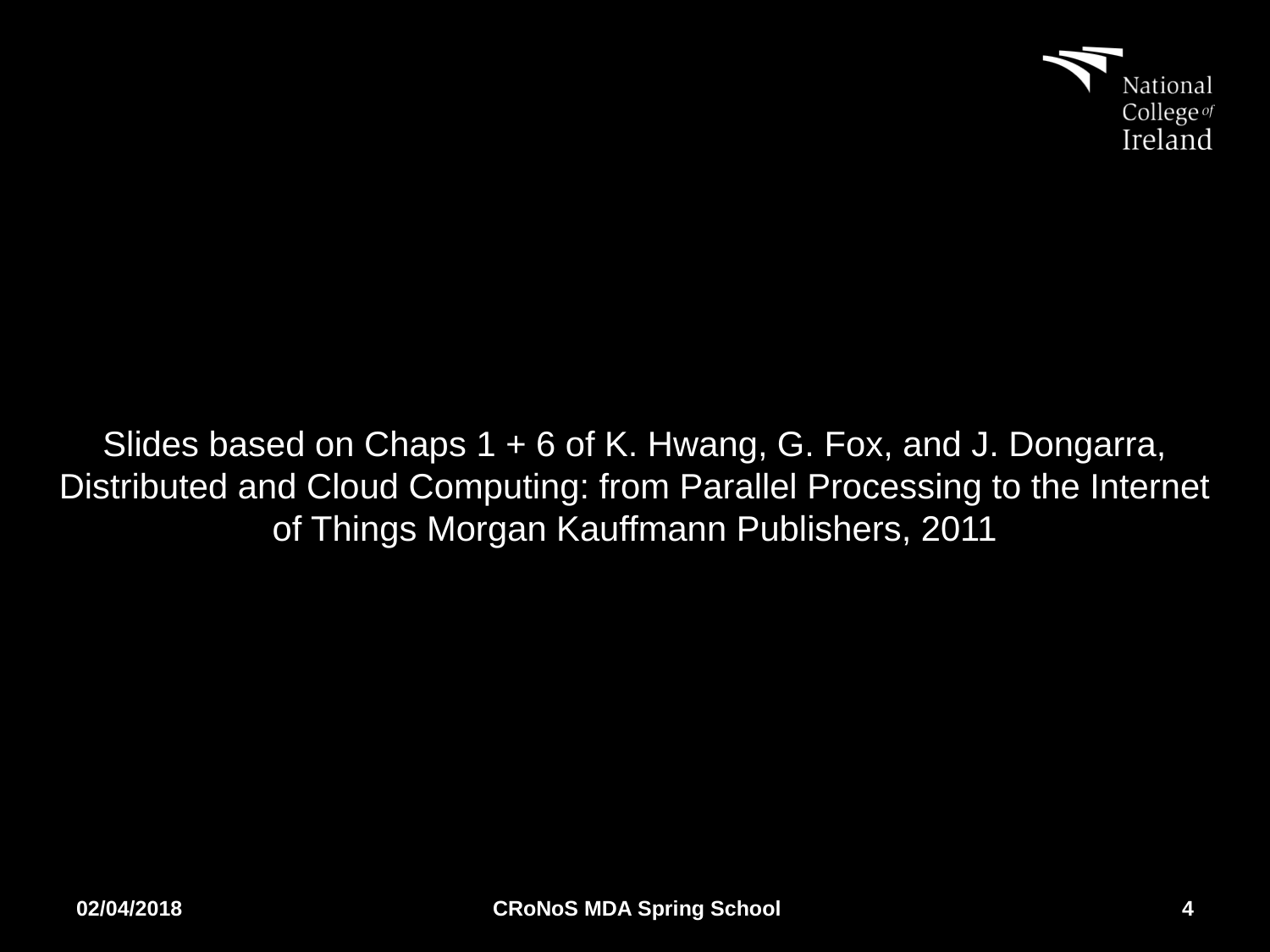

#
Slides based on Chaps 1 + 6 of K. Hwang, G. Fox, and J. Dongarra, Distributed and Cloud Computing: from Parallel Processing to the Internet of Things Morgan Kauffmann Publishers, 2011
02/04/2018
CRoNoS MDA Spring School
4